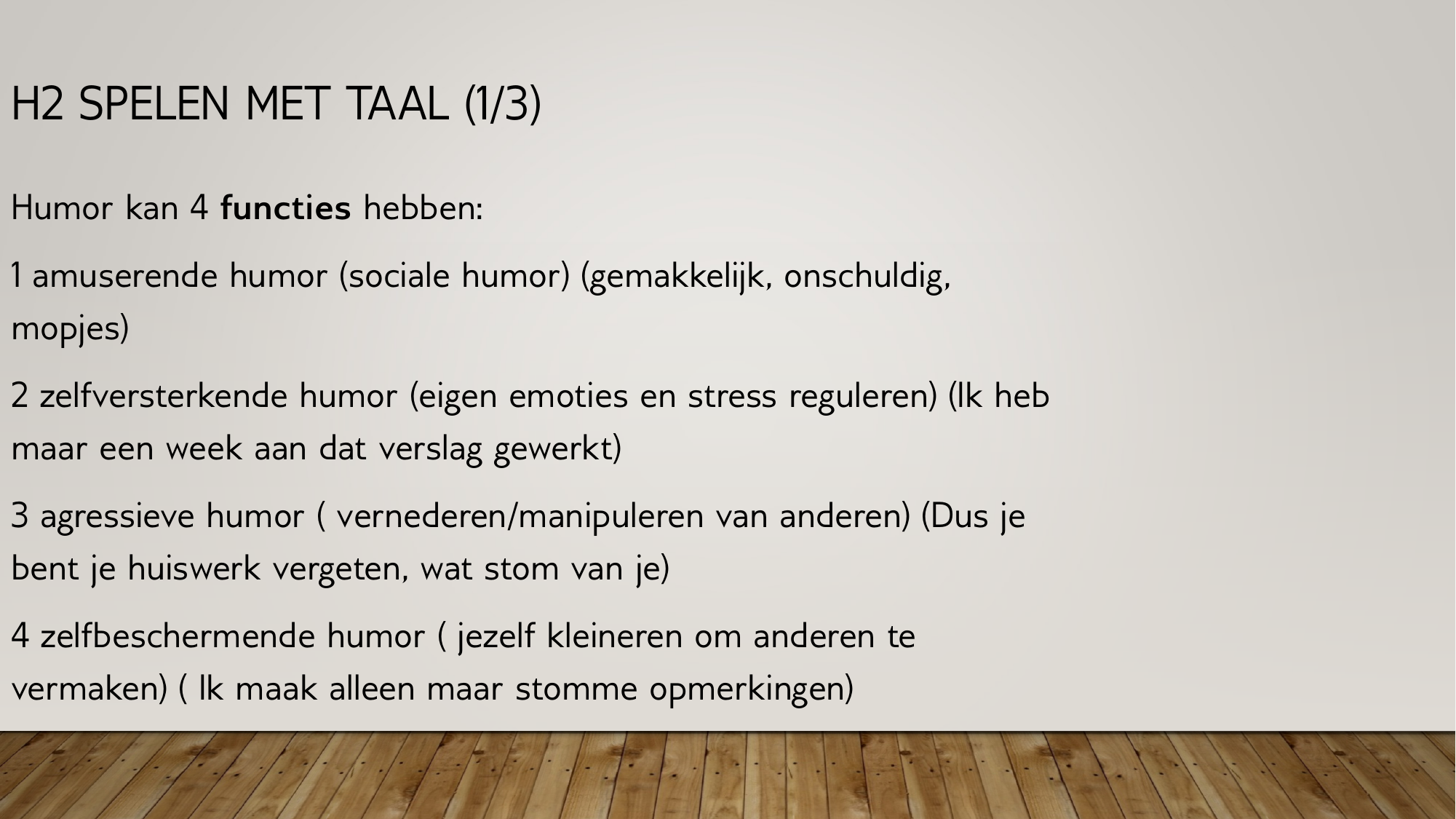

H2 spelen met taal (1/3)
Humor kan 4 functies hebben:
1 amuserende humor (sociale humor) (gemakkelijk, onschuldig, mopjes)
2 zelfversterkende humor (eigen emoties en stress reguleren) (Ik heb maar een week aan dat verslag gewerkt)
3 agressieve humor ( vernederen/manipuleren van anderen) (Dus je bent je huiswerk vergeten, wat stom van je)
4 zelfbeschermende humor ( jezelf kleineren om anderen te vermaken) ( Ik maak alleen maar stomme opmerkingen)